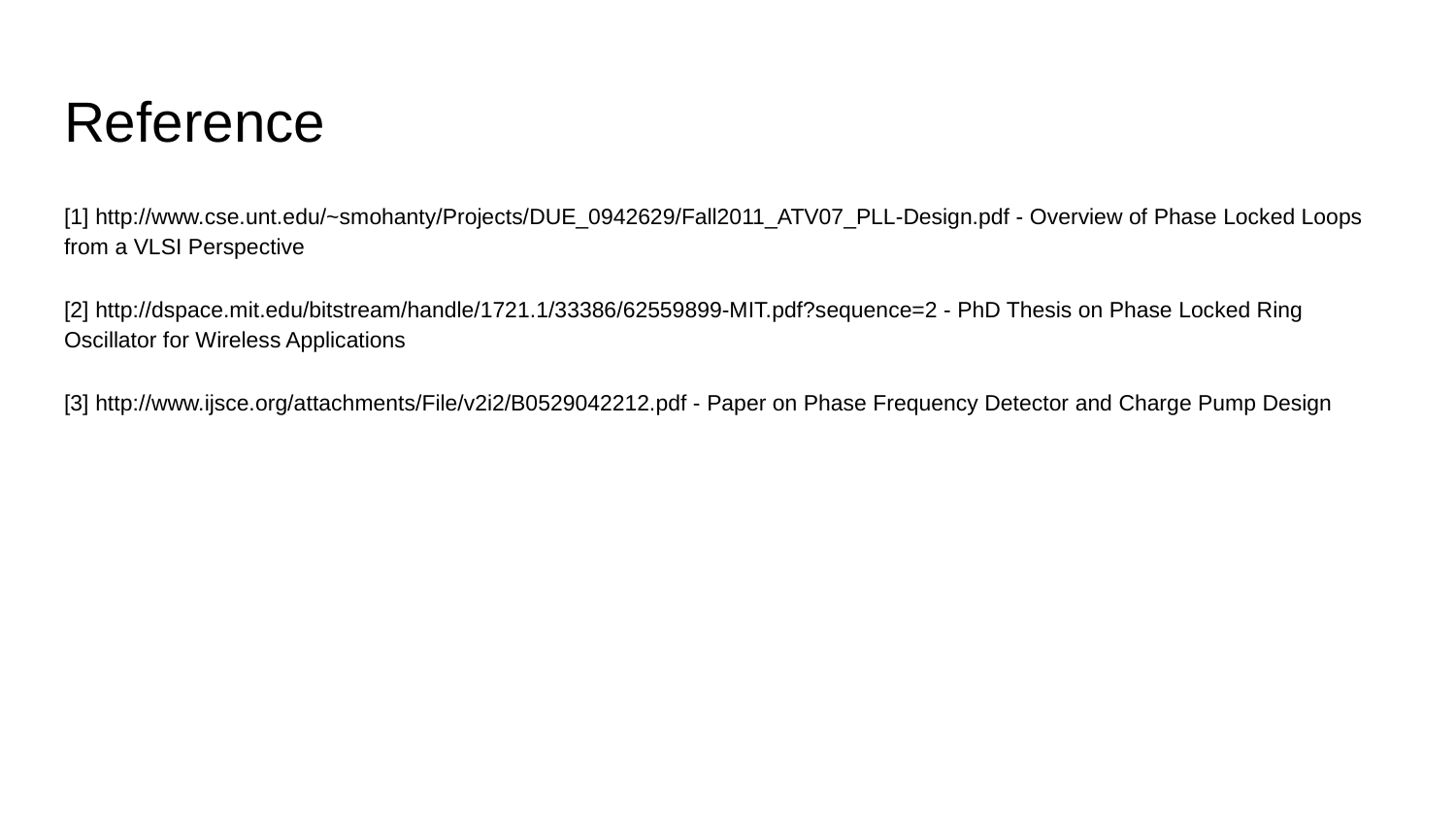

# Reference
[1] http://www.cse.unt.edu/~smohanty/Projects/DUE_0942629/Fall2011_ATV07_PLL-Design.pdf - Overview of Phase Locked Loops from a VLSI Perspective
[2] http://dspace.mit.edu/bitstream/handle/1721.1/33386/62559899-MIT.pdf?sequence=2 - PhD Thesis on Phase Locked Ring Oscillator for Wireless Applications
[3] http://www.ijsce.org/attachments/File/v2i2/B0529042212.pdf - Paper on Phase Frequency Detector and Charge Pump Design